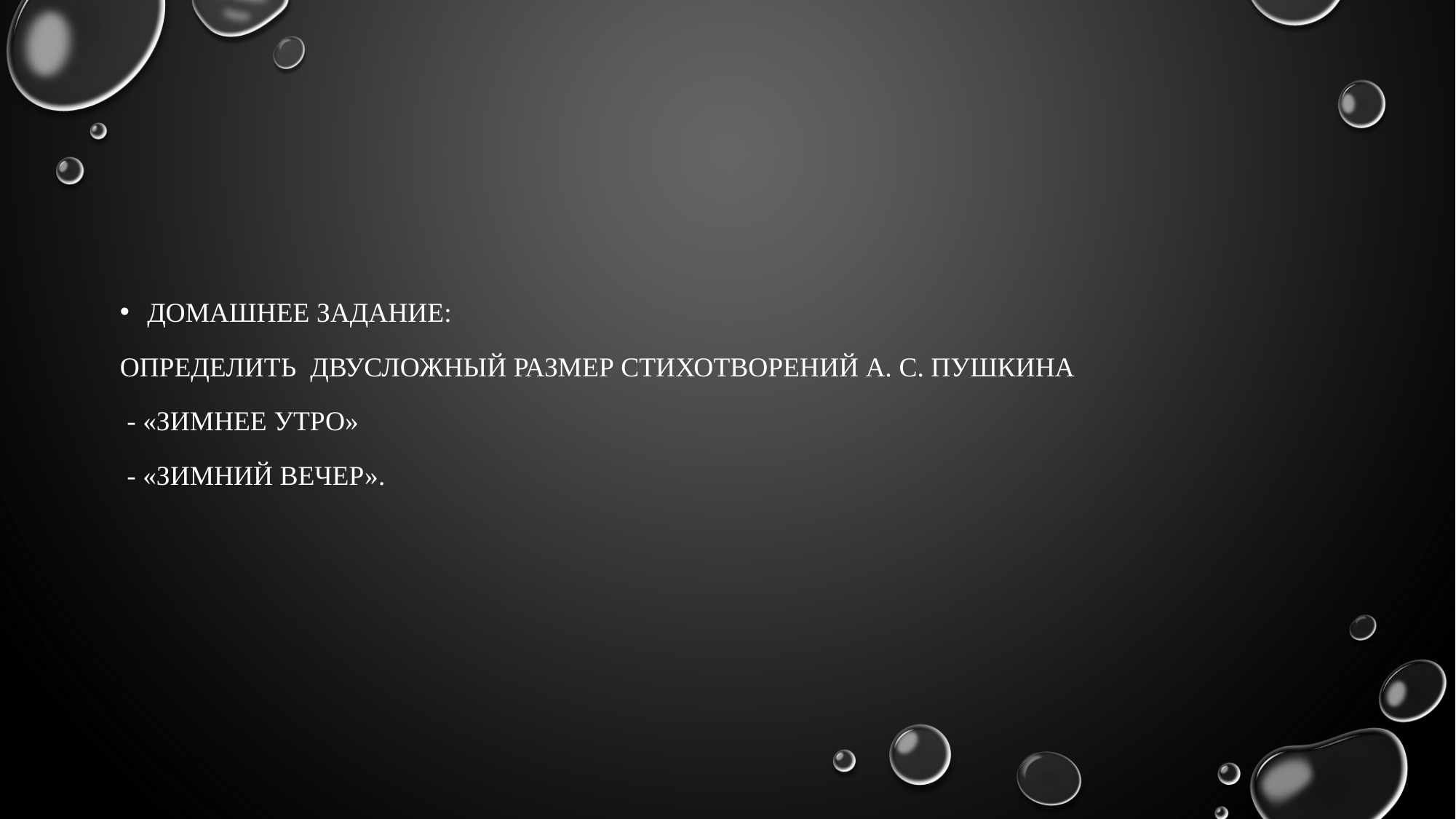

Домашнее задание:
Определить  двусложный размер стихотворений А. с. пушкина
 - «Зимнее утро»
 - «зимний вечер».